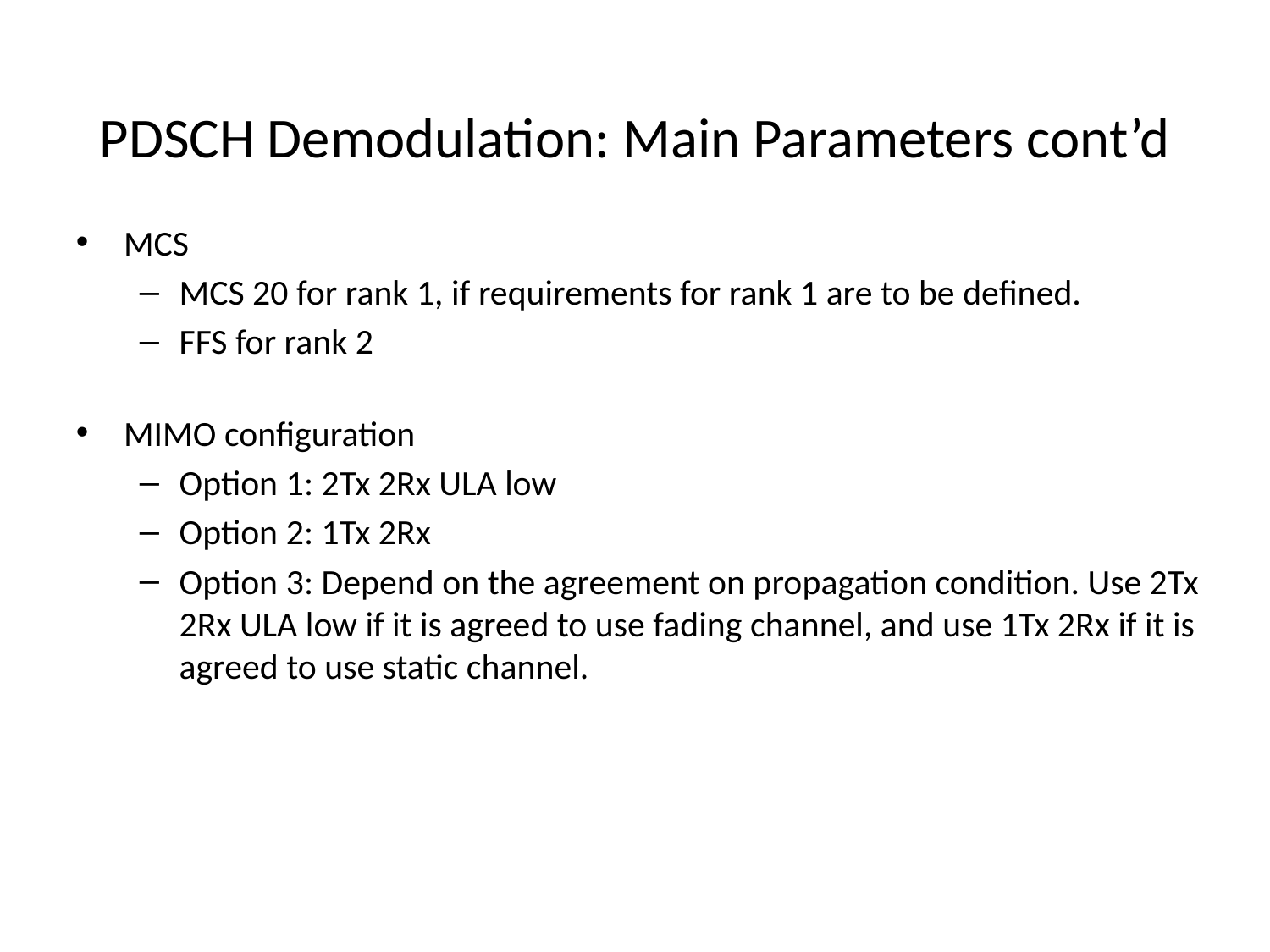

# PDSCH Demodulation: Main Parameters cont’d
MCS
MCS 20 for rank 1, if requirements for rank 1 are to be defined.
FFS for rank 2

MIMO configuration
Option 1: 2Tx 2Rx ULA low
Option 2: 1Tx 2Rx
Option 3: Depend on the agreement on propagation condition. Use 2Tx 2Rx ULA low if it is agreed to use fading channel, and use 1Tx 2Rx if it is agreed to use static channel.